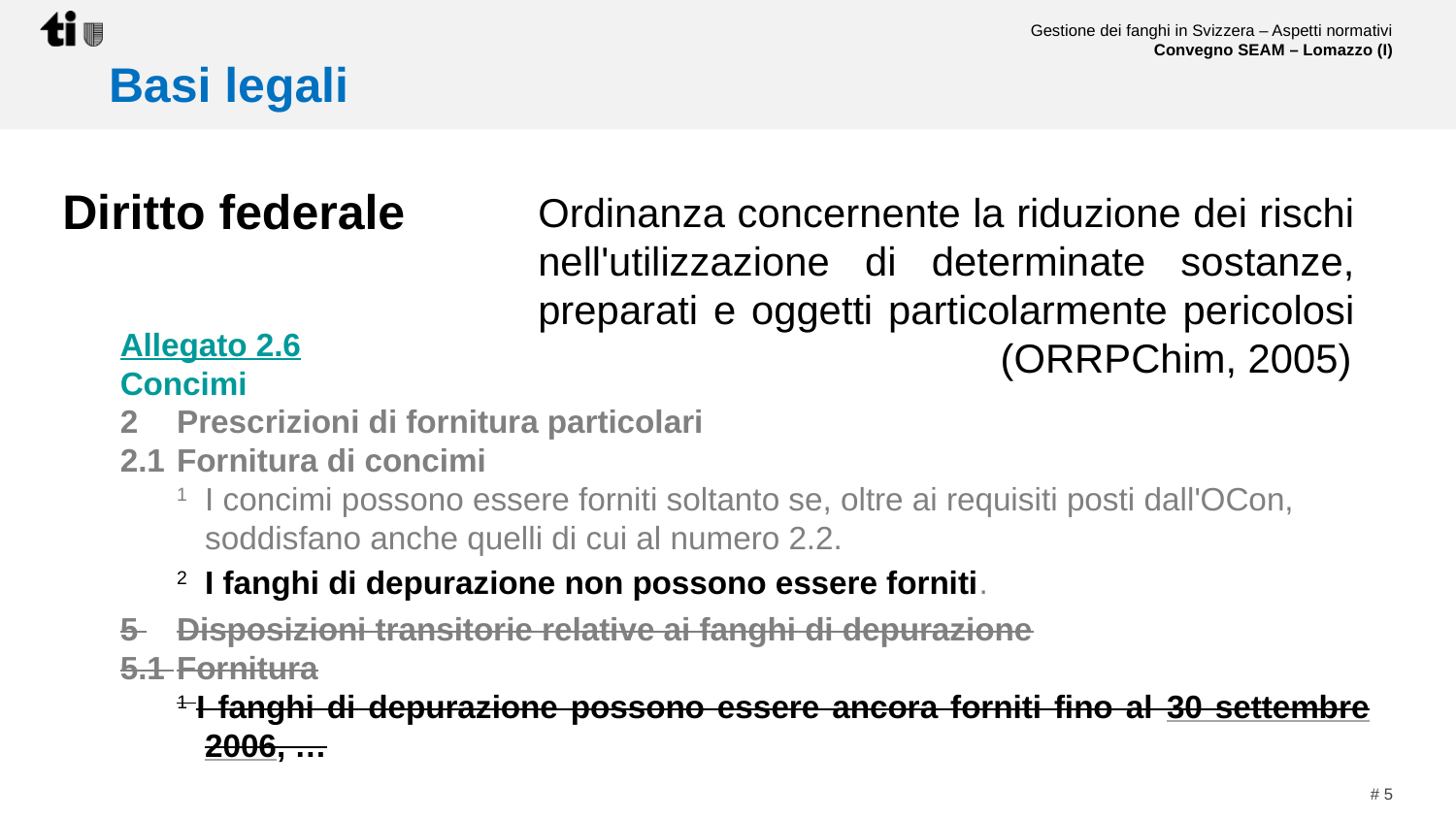

Basi legali
Ordinanza concernente la riduzione dei rischi
nell'utilizzazione di determinate sostanze, preparati e oggetti particolarmente pericolosi
 	(ORRPChim, 2005)
Diritto federale

Allegato 2.6
Concimi
2 	Prescrizioni di fornitura particolari
2.1 	Fornitura di concimi
1	I concimi possono essere forniti soltanto se, oltre ai requisiti posti dall'OCon, soddisfano anche quelli di cui al numero 2.2.
2	I fanghi di depurazione non possono essere forniti.

5 	Disposizioni transitorie relative ai fanghi di depurazione
5.1 	Fornitura
1 I fanghi di depurazione possono essere ancora forniti fino al 30 settembre 2006, …

 .

Ordinanza concernente la riduzione dei rischi
nell'utilizzazione di determinate sostanze, preparati e oggetti particolarmente pericolosi
 	(ORRPChim, 2005)
Diritto federale

Allegato 2.6
Concimi
2 	Prescrizioni di fornitura particolari
2.1 	Fornitura di concimi
1	I concimi possono essere forniti soltanto se, oltre ai requisiti posti dall'OCon, soddisfano anche quelli di cui al numero 2.2.
2	I fanghi di depurazione non possono essere forniti.

5 	Disposizioni transitorie relative ai fanghi di depurazione
5.1 	Fornitura
1 I fanghi di depurazione possono essere ancora forniti fino al 30 settembre 2006, …

 .